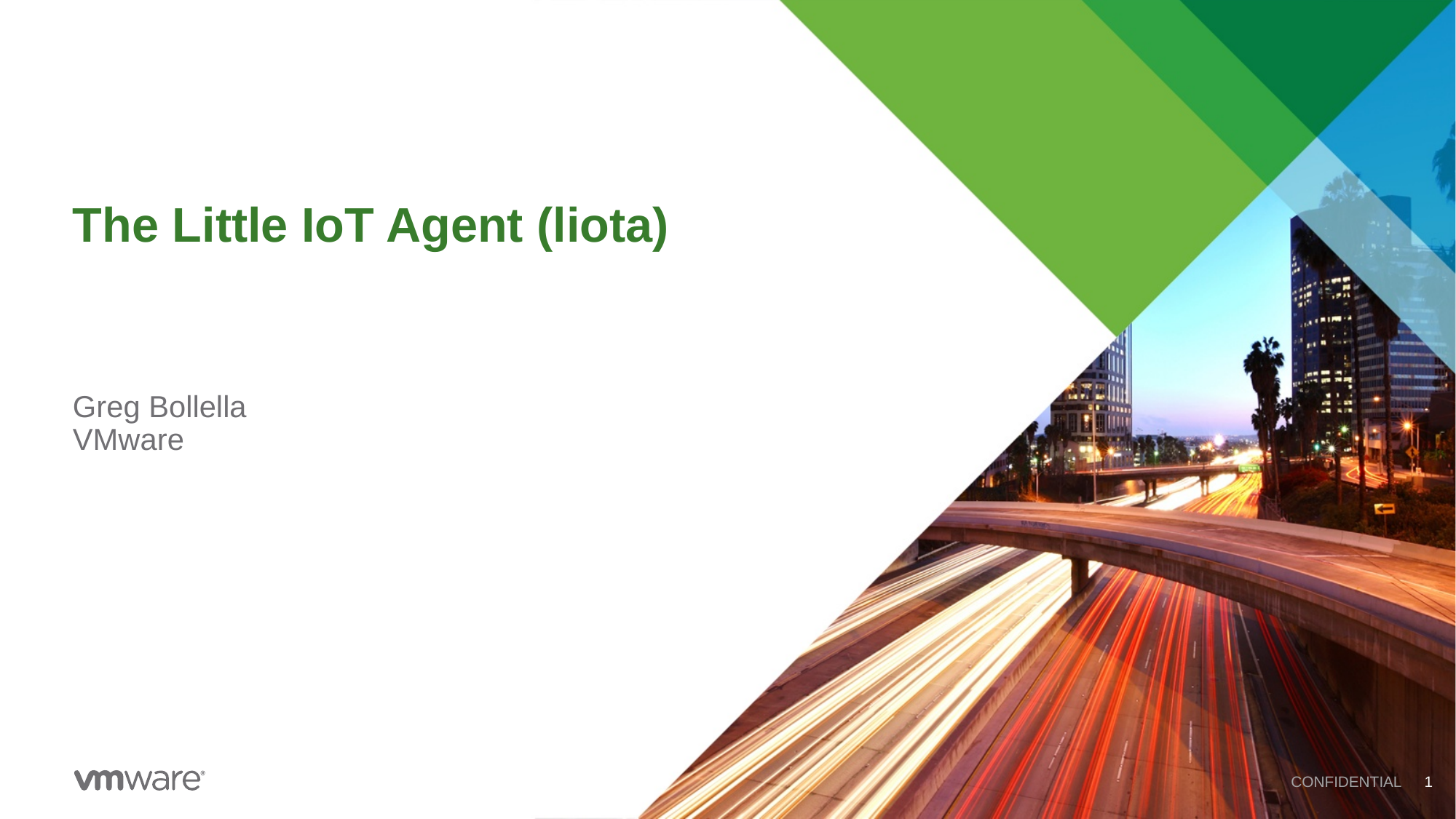

# The Little IoT Agent (liota)
Greg Bollella
VMware
CONFIDENTIAL
1